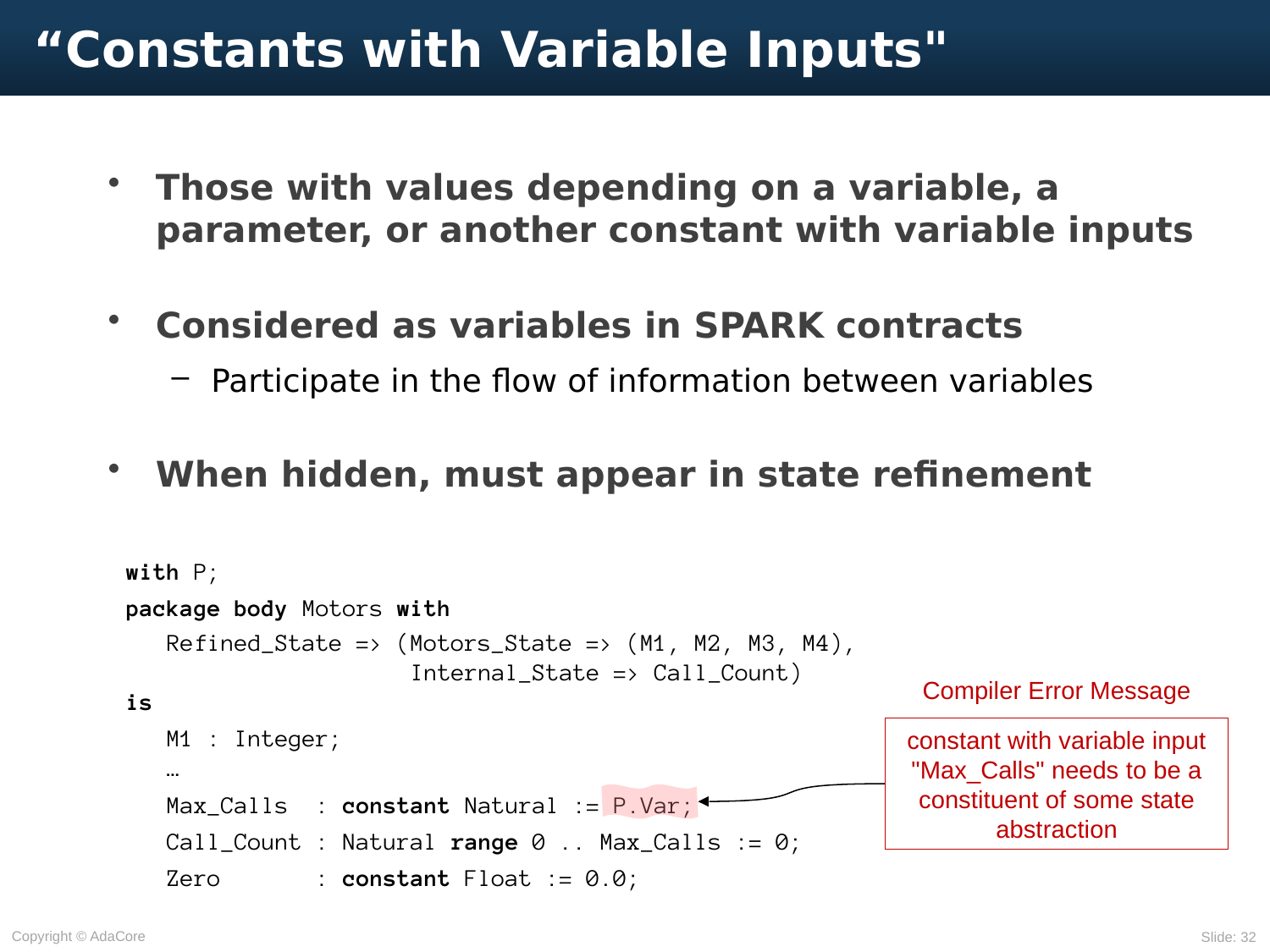

# “Constants with Variable Inputs"
Those with values depending on a variable, a parameter, or another constant with variable inputs
Considered as variables in SPARK contracts
Participate in the flow of information between variables
When hidden, must appear in state refinement
with P;
package body Motors with
   Refined_State => (Motors_State => (M1, M2, M3, M4),
                     Internal_State => Call_Count)
is
   M1 : Integer;
   …
   Max_Calls  : constant Natural := P.Var;
   Call_Count : Natural range 0 .. Max_Calls := 0;
   Zero       : constant Float := 0.0;
Compiler Error Message
constant with variable input "Max_Calls" needs to be a constituent of some state abstraction